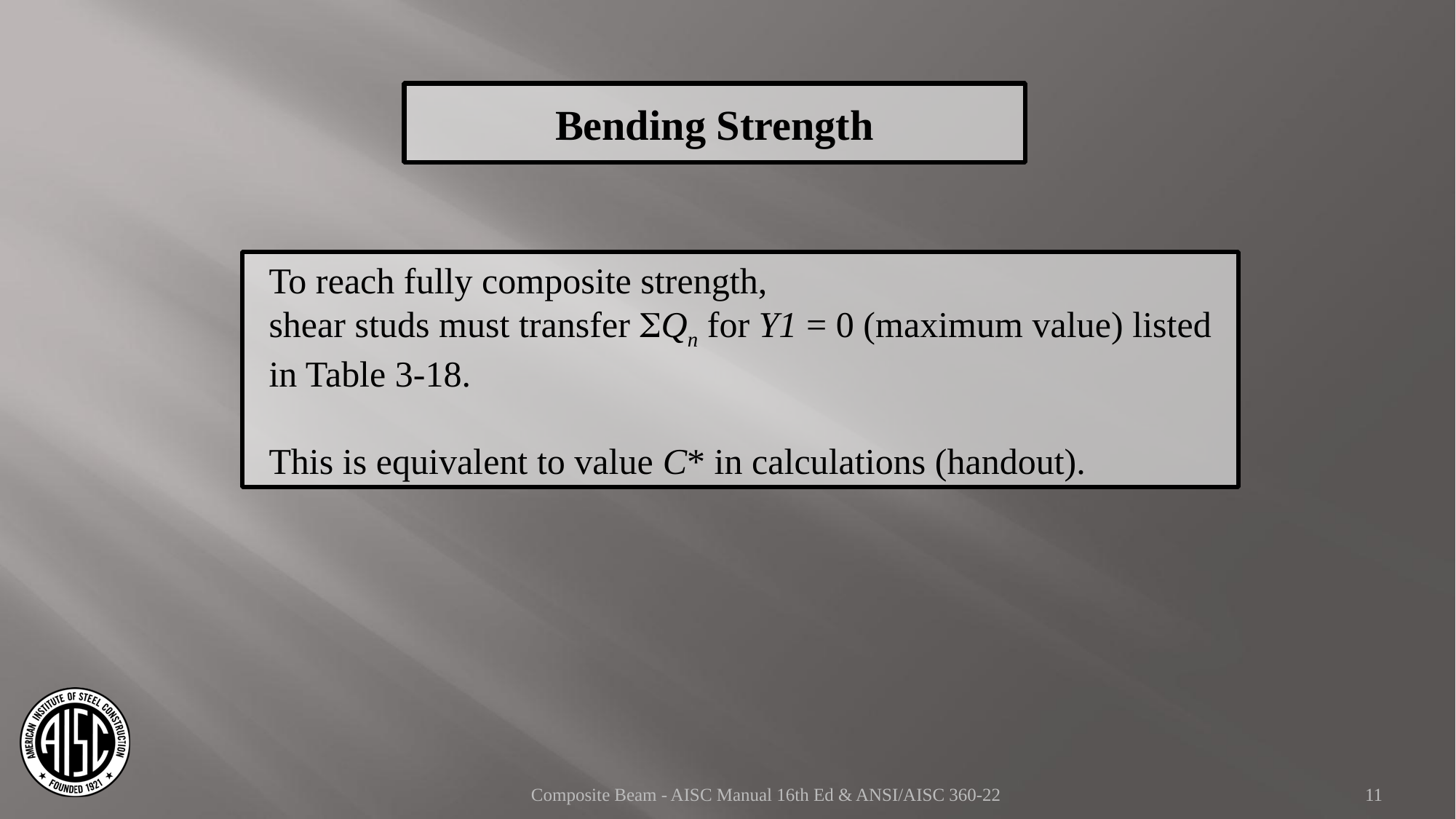

Bending Strength
To reach fully composite strength,
shear studs must transfer ΣQn for Y1 = 0 (maximum value) listed in Table 3-18.

This is equivalent to value C* in calculations (handout).
Composite Beam - AISC Manual 16th Ed & ANSI/AISC 360-22
11